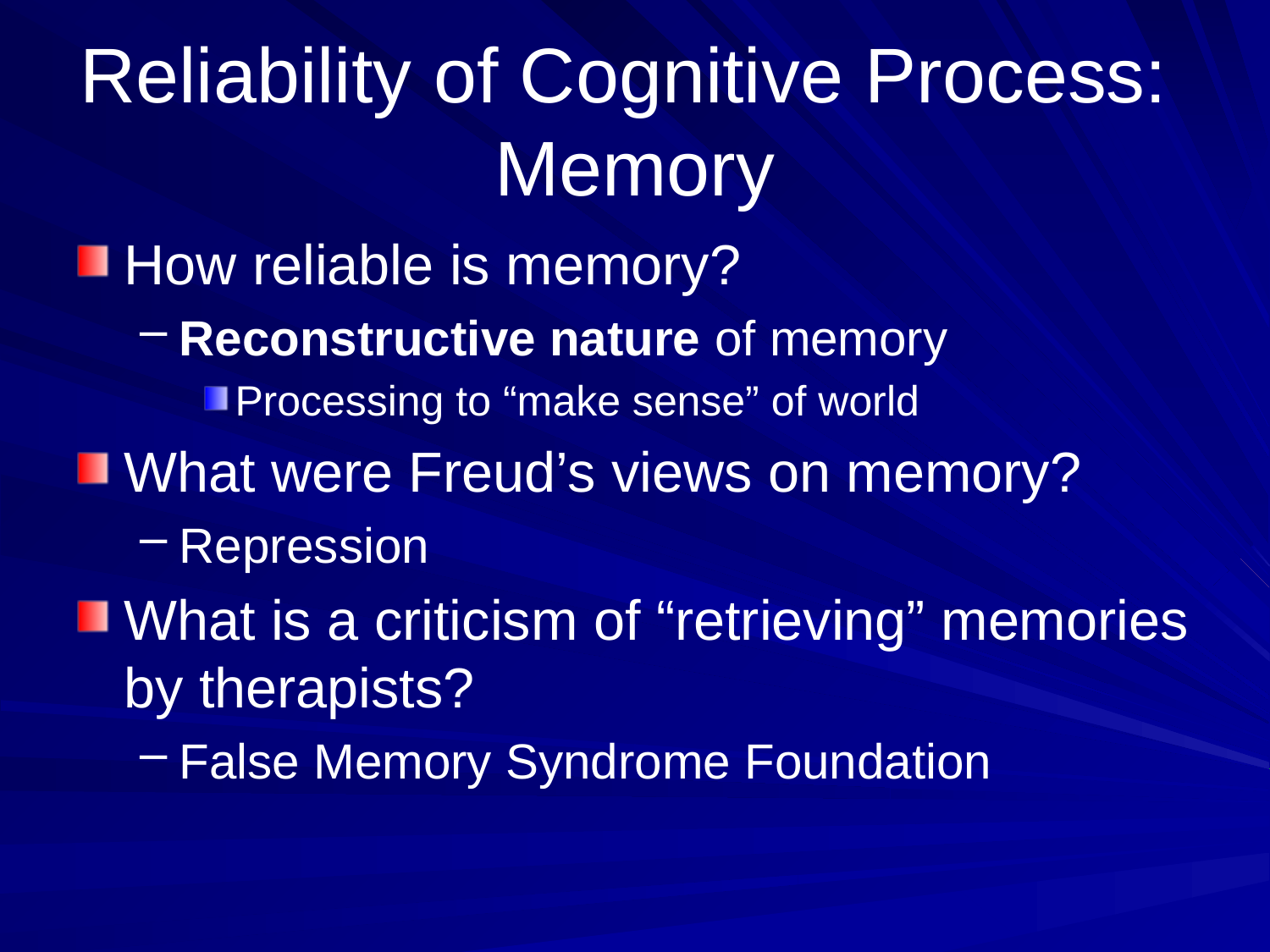

# Reliability of Cognitive Process:  Memory
How reliable is memory?
Reconstructive nature of memory
Processing to “make sense” of world
What were Freud’s views on memory?
Repression
What is a criticism of “retrieving” memories by therapists?
False Memory Syndrome Foundation